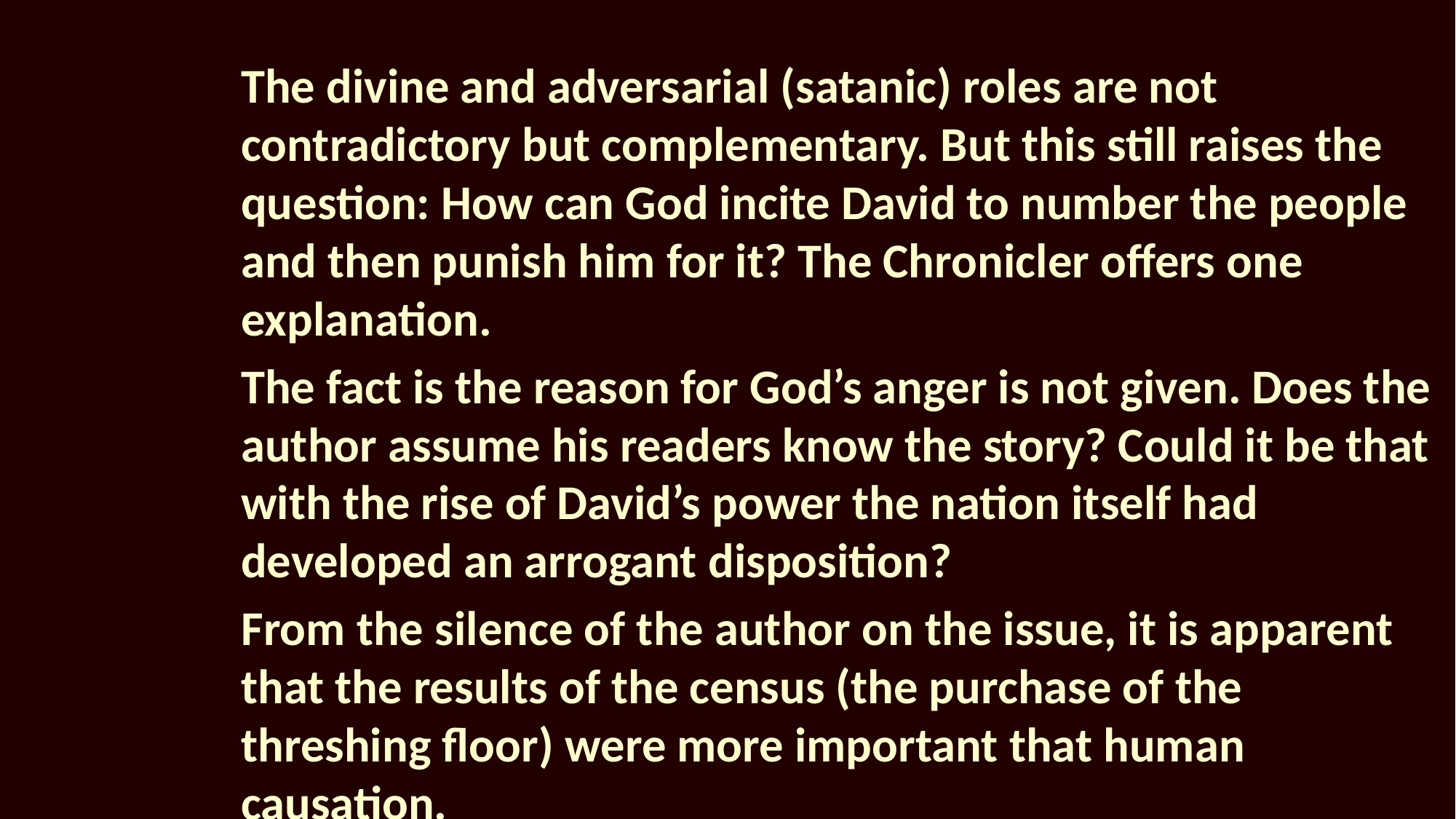

The divine and adversarial (satanic) roles are not contradictory but complementary. But this still raises the question: How can God incite David to number the people and then punish him for it? The Chronicler offers one explanation.
The fact is the reason for God’s anger is not given. Does the author assume his readers know the story? Could it be that with the rise of David’s power the nation itself had developed an arrogant disposition?
From the silence of the author on the issue, it is apparent that the results of the census (the purchase of the threshing floor) were more important that human causation.